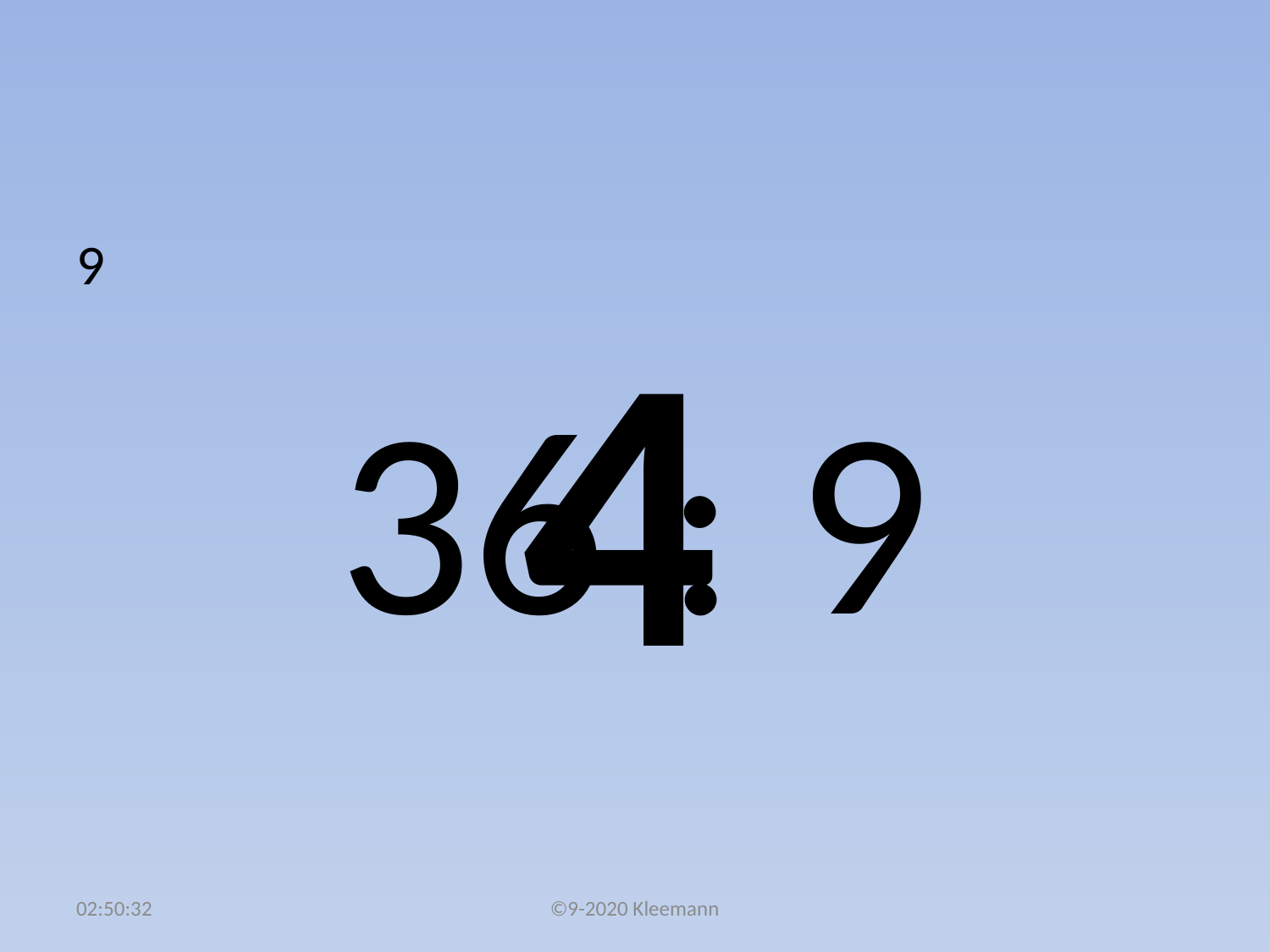

#
9
36 : 9
4
02:50:32
©9-2020 Kleemann